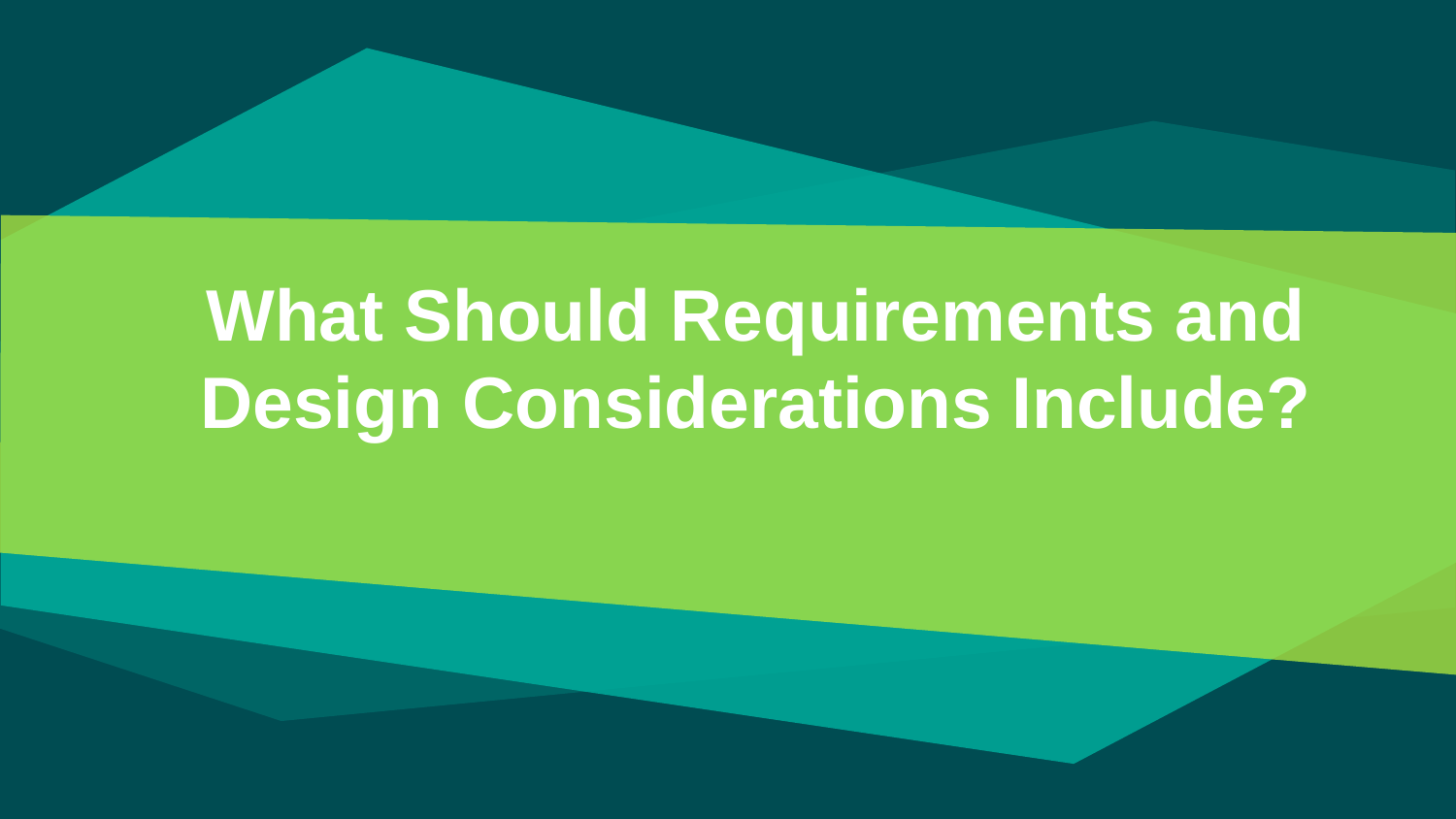

# What Should Requirements and Design Considerations Include?